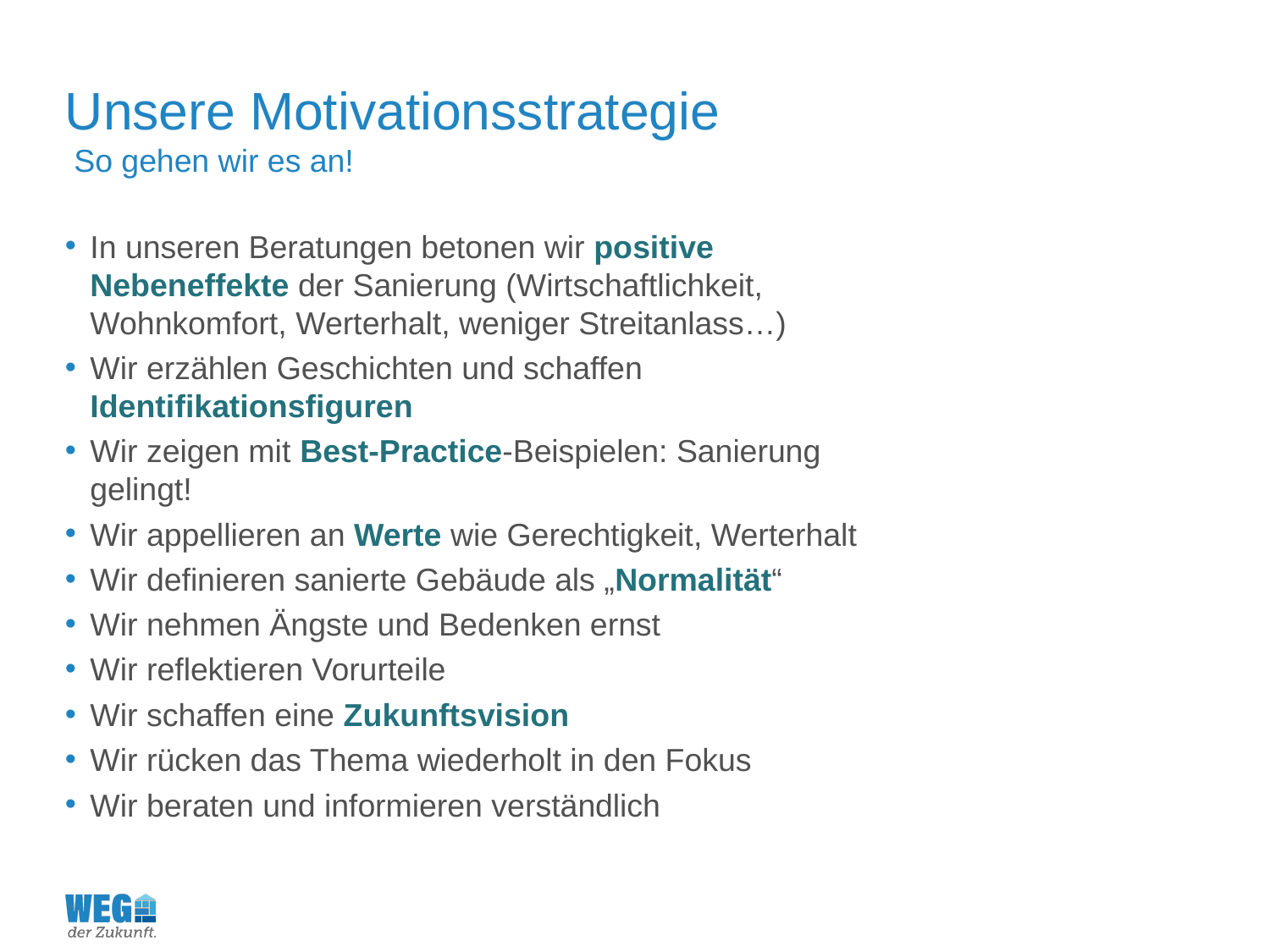

# Unsere Motivationsstrategie So gehen wir es an!
In unseren Beratungen betonen wir positive Nebeneffekte der Sanierung (Wirtschaftlichkeit, Wohnkomfort, Werterhalt, weniger Streitanlass…)
Wir erzählen Geschichten und schaffen Identifikationsfiguren
Wir zeigen mit Best-Practice-Beispielen: Sanierung gelingt!
Wir appellieren an Werte wie Gerechtigkeit, Werterhalt
Wir definieren sanierte Gebäude als „Normalität“
Wir nehmen Ängste und Bedenken ernst
Wir reflektieren Vorurteile
Wir schaffen eine Zukunftsvision
Wir rücken das Thema wiederholt in den Fokus
Wir beraten und informieren verständlich